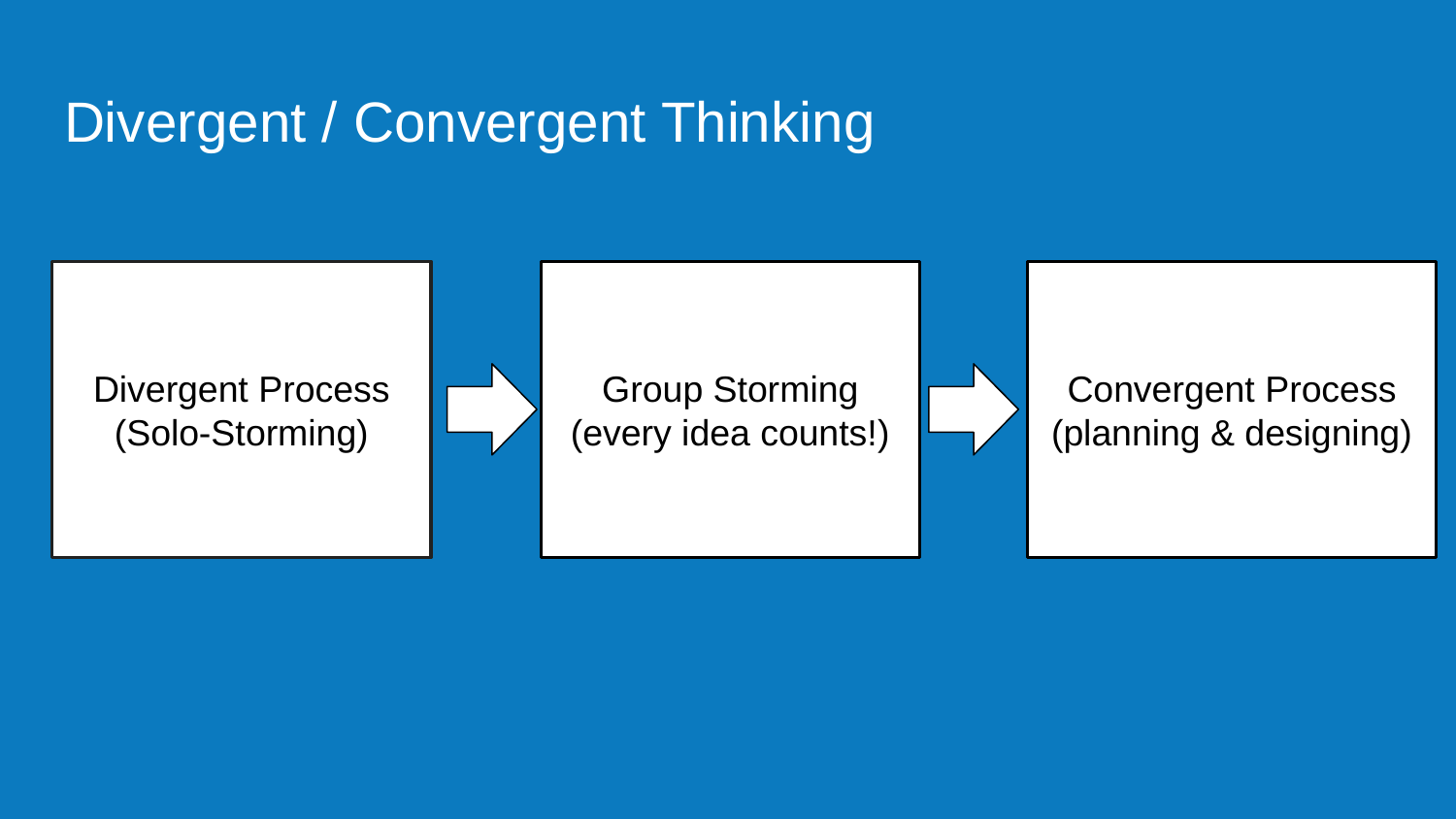

# Divergent / Convergent Thinking
Divergent Process
(Solo-Storming)
Group Storming (every idea counts!)
Convergent Process (planning & designing)